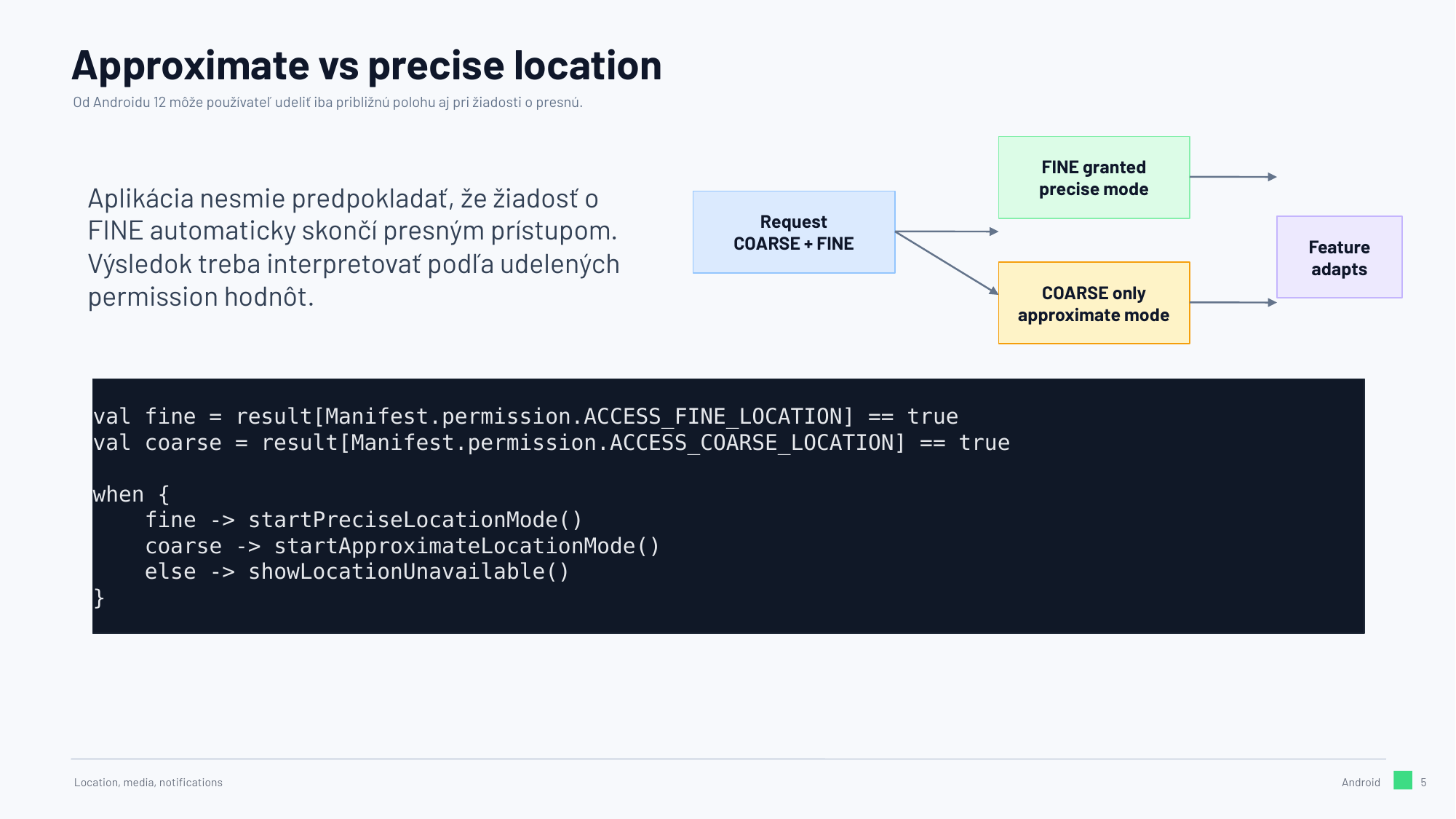

Approximate vs precise location
Od Androidu 12 môže používateľ udeliť iba približnú polohu aj pri žiadosti o presnú.
FINE granted
precise mode
Aplikácia nesmie predpokladať, že žiadosť o FINE automaticky skončí presným prístupom. Výsledok treba interpretovať podľa udelených permission hodnôt.

Request
COARSE + FINE
Feature
adapts

COARSE only
approximate mode

val fine = result[Manifest.permission.ACCESS_FINE_LOCATION] == true
val coarse = result[Manifest.permission.ACCESS_COARSE_LOCATION] == true

when {
    fine -> startPreciseLocationMode()
    coarse -> startApproximateLocationMode()
    else -> showLocationUnavailable()
}
5